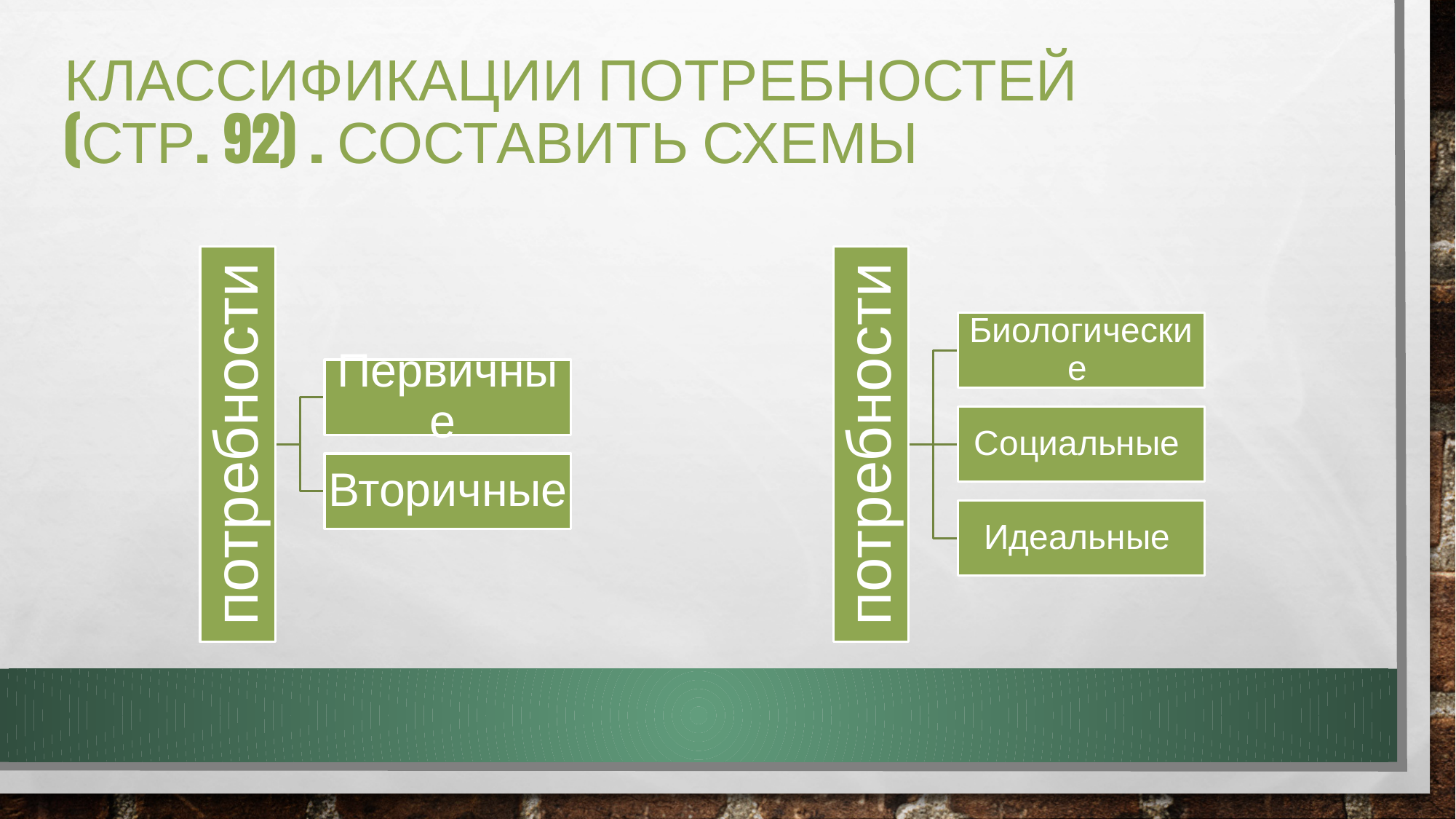

# Классификации потребностей (стр. 92) . Составить схемы

потребности
Первичные
Вторичные

потребности
Биологические
Социальные
Идеальные